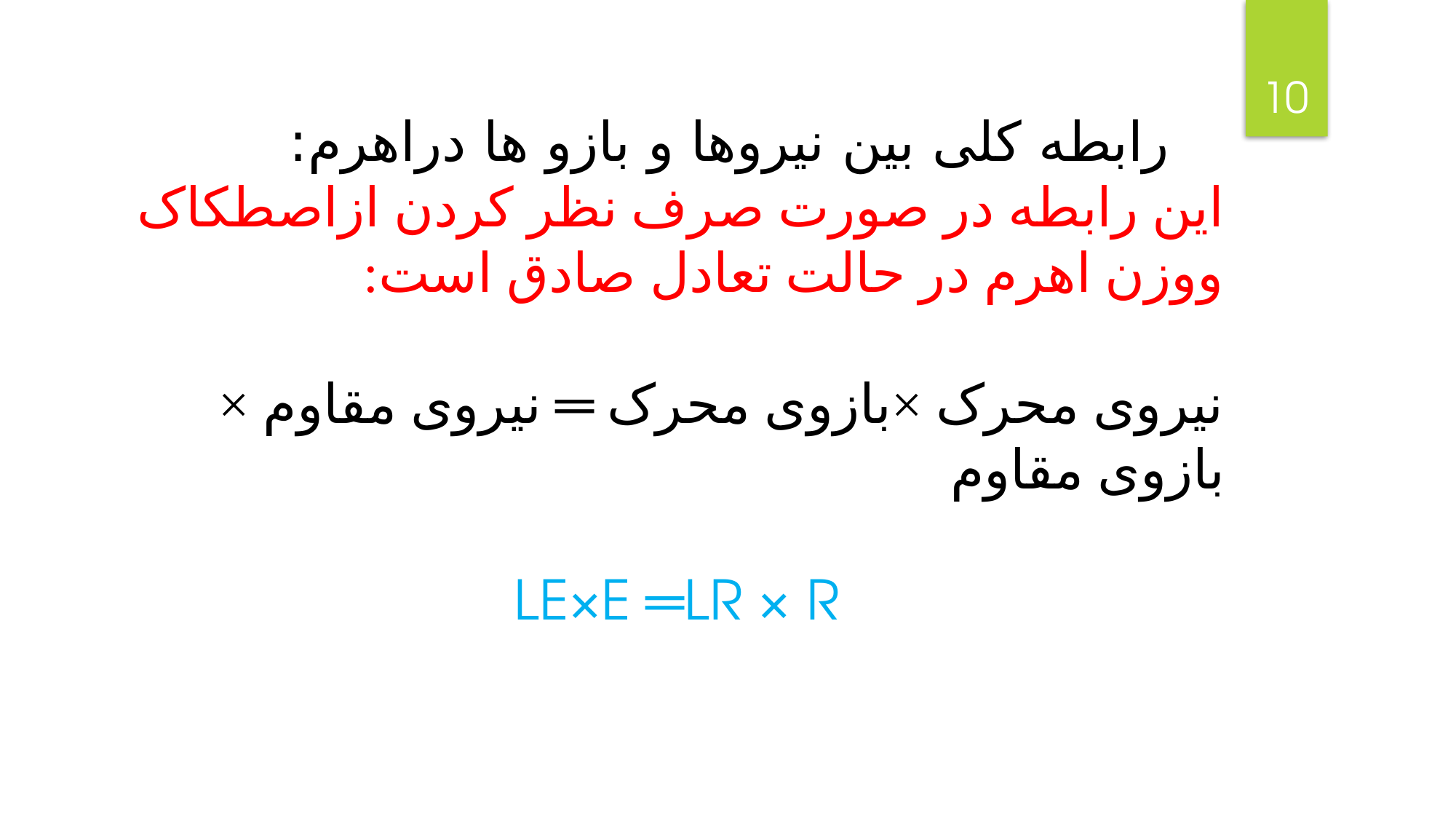

10
    رابطه کلی بین نیروها و بازو ها دراهرم:
این رابطه در صورت صرف نظر کردن ازاصطکاک ووزن اهرم در حالت تعادل صادق است:

نیروی محرک ×بازوی محرک ═ نیروی مقاوم × بازوی مقاوم

LE×E ═LR × R